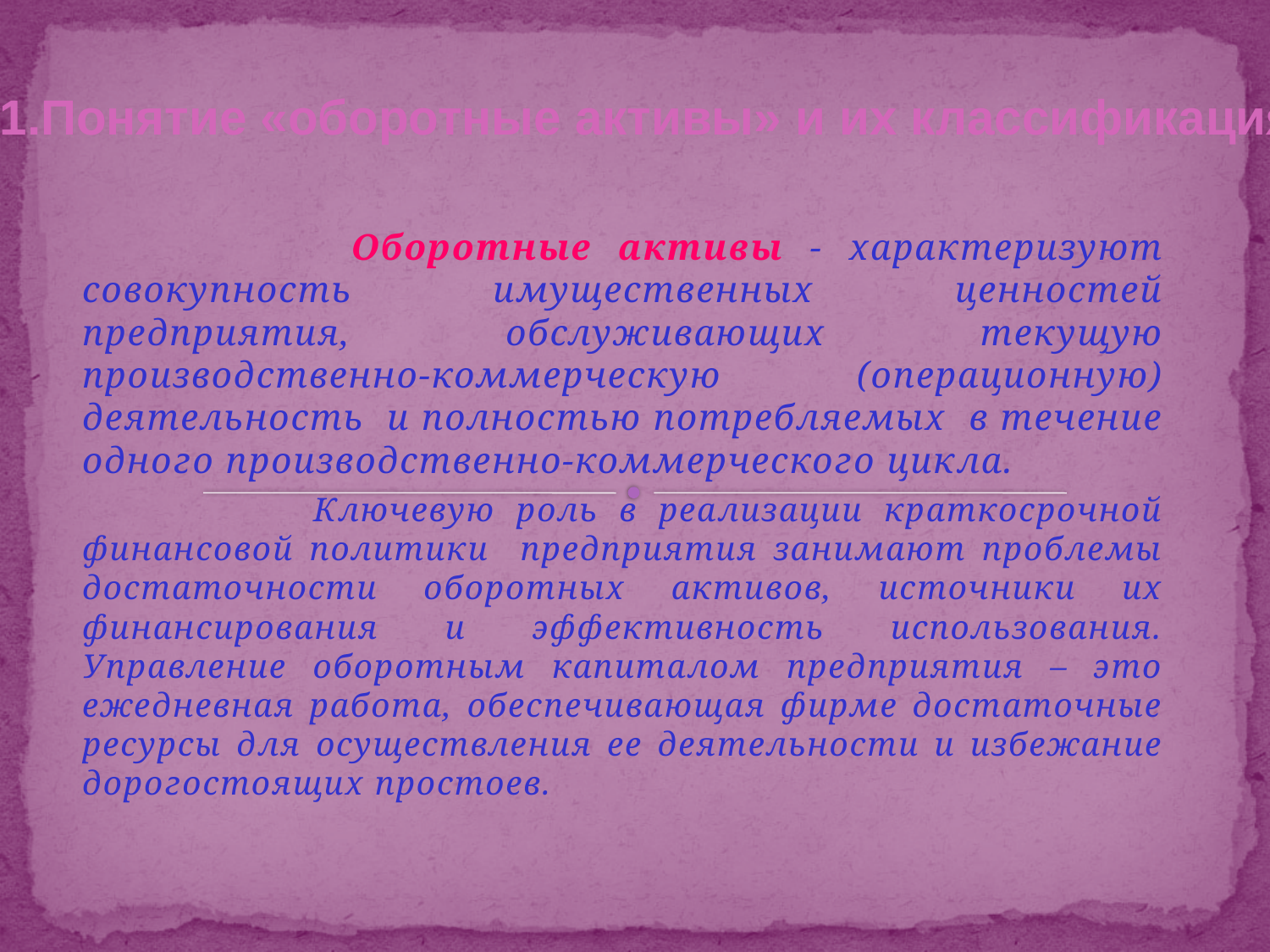

1.Понятие «оборотные активы» и их классификация
           Оборотные активы - характеризуют совокупность имущественных ценностей предприятия, обслуживающих текущую производственно-коммерческую (операционную) деятельность  и полностью потребляемых  в течение одного производственно-коммерческого цикла.
           Ключевую роль в реализации краткосрочной финансовой политики  предприятия занимают проблемы достаточности оборотных активов, источники их финансирования и эффективность использования. Управление оборотным капиталом предприятия – это ежедневная работа, обеспечивающая фирме достаточные ресурсы для осуществления ее деятельности и избежание дорогостоящих простоев.